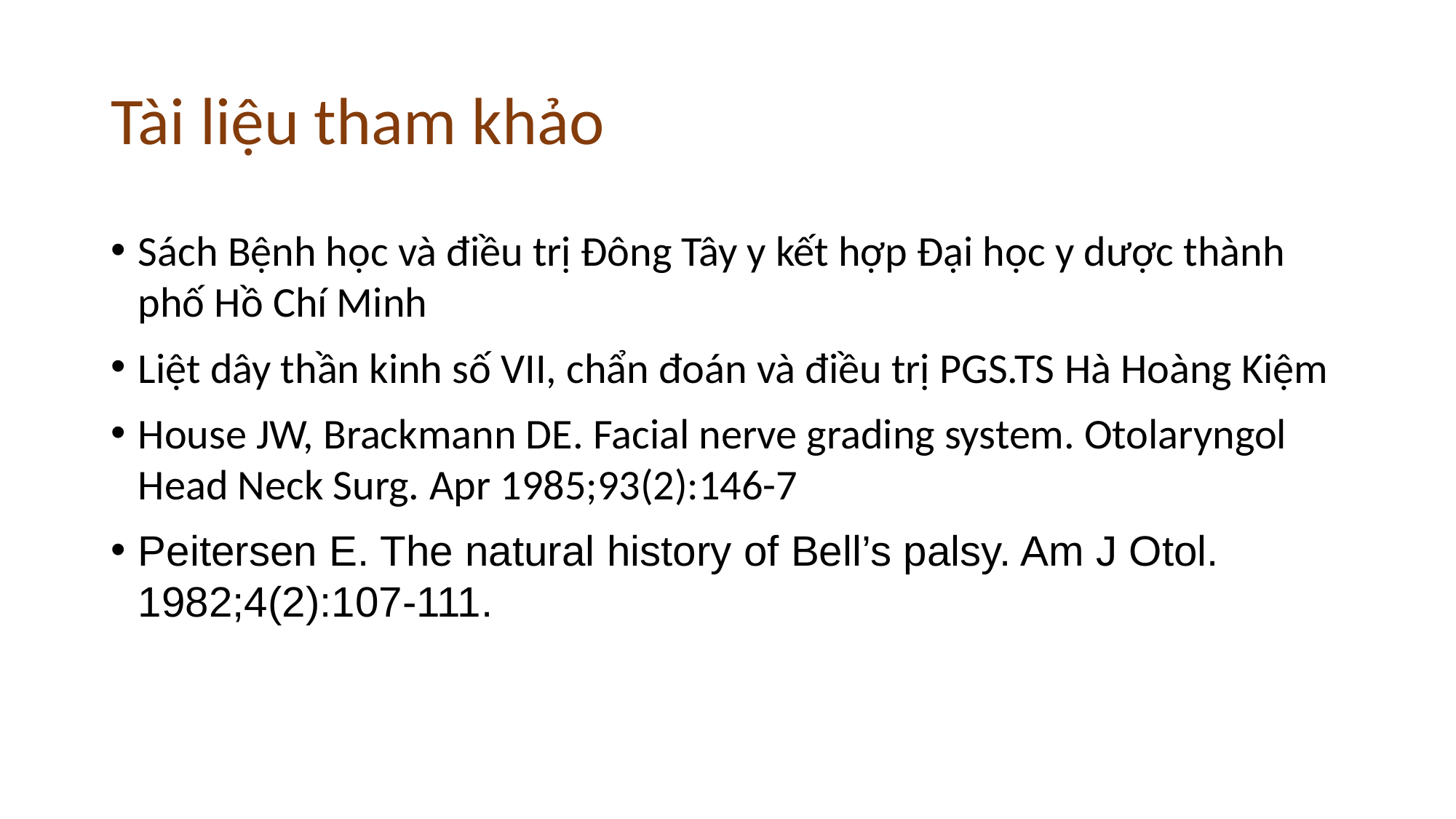

# Tài liệu tham khảo
Sách Bệnh học và điều trị Đông Tây y kết hợp Đại học y dược thành phố Hồ Chí Minh
Liệt dây thần kinh số VII, chẩn đoán và điều trị PGS.TS Hà Hoàng Kiệm
House JW, Brackmann DE. Facial nerve grading system. Otolaryngol Head Neck Surg. Apr 1985;93(2):146-7
Peitersen E. The natural history of Bell’s palsy. Am J Otol. 1982;4(2):107-111.